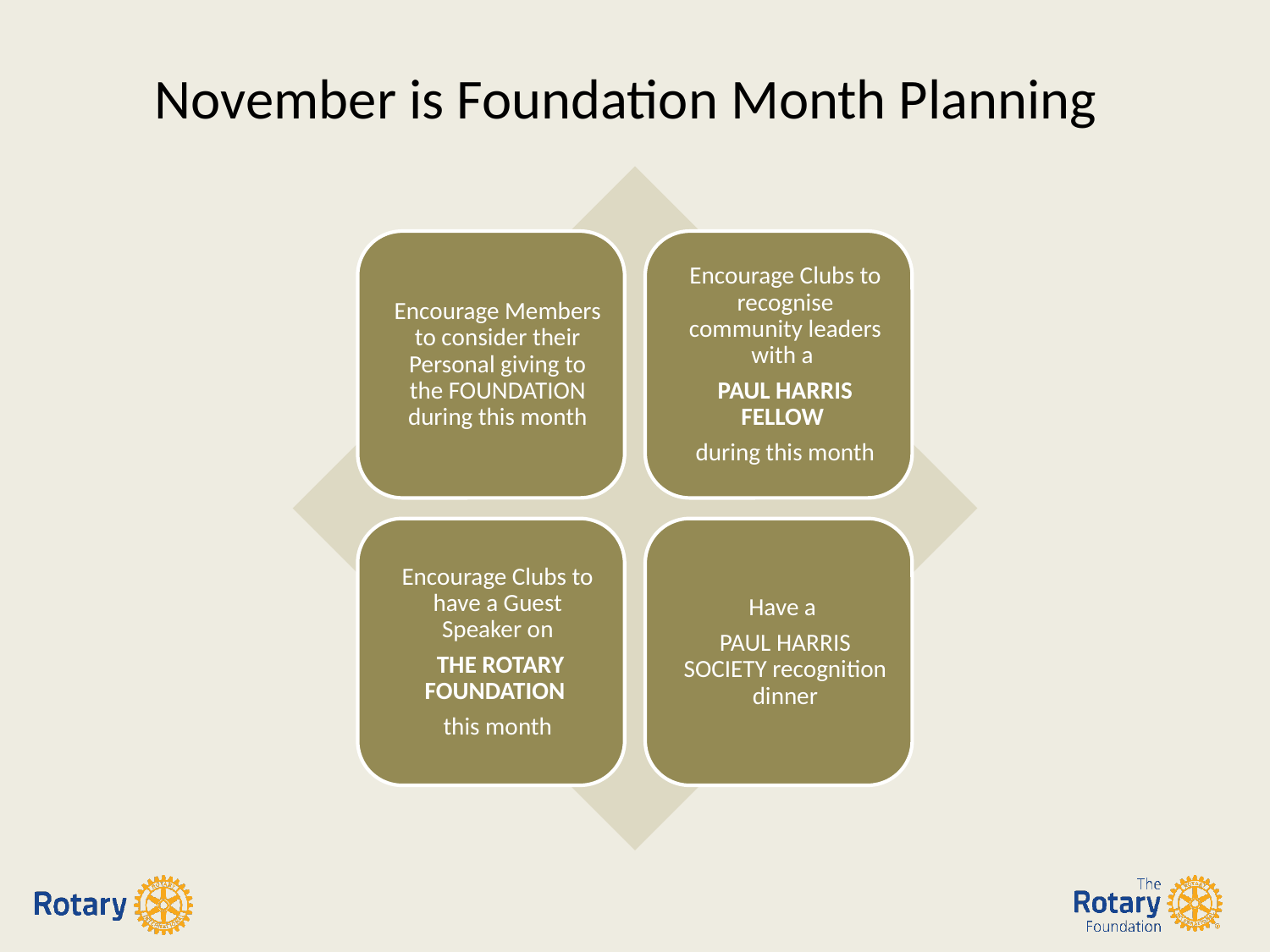

November is Foundation Month Planning
Encourage Members to consider their Personal giving to the FOUNDATION during this month
Encourage Clubs to recognise community leaders with a
PAUL HARRIS FELLOW
during this month
Encourage Clubs to have a Guest Speaker on
 THE ROTARY FOUNDATION
this month
Have a
PAUL HARRIS SOCIETY recognition dinner